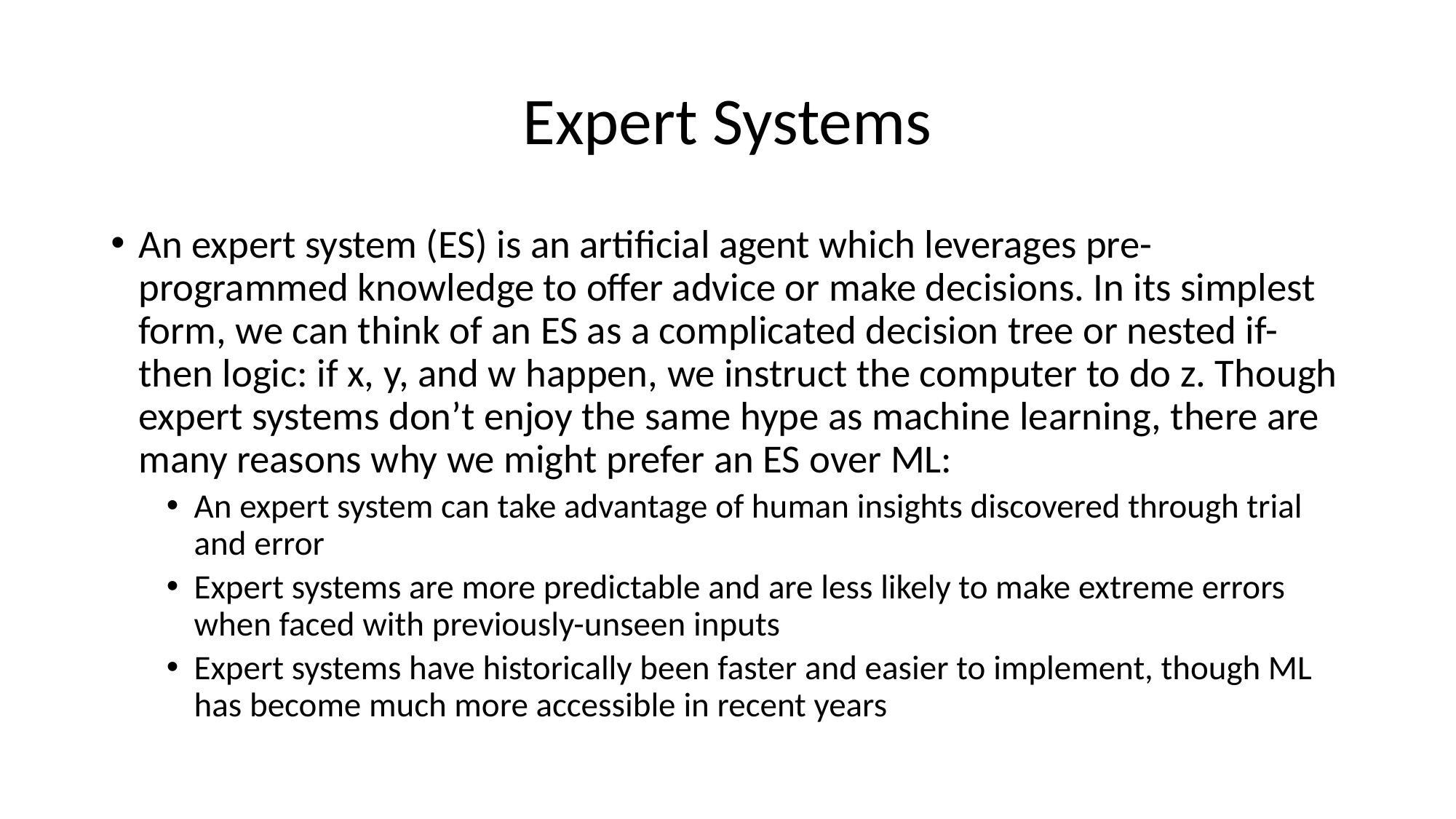

# Expert Systems
An expert system (ES) is an artificial agent which leverages pre-programmed knowledge to offer advice or make decisions. In its simplest form, we can think of an ES as a complicated decision tree or nested if-then logic: if x, y, and w happen, we instruct the computer to do z. Though expert systems don’t enjoy the same hype as machine learning, there are many reasons why we might prefer an ES over ML:
An expert system can take advantage of human insights discovered through trial and error
Expert systems are more predictable and are less likely to make extreme errors when faced with previously-unseen inputs
Expert systems have historically been faster and easier to implement, though ML has become much more accessible in recent years